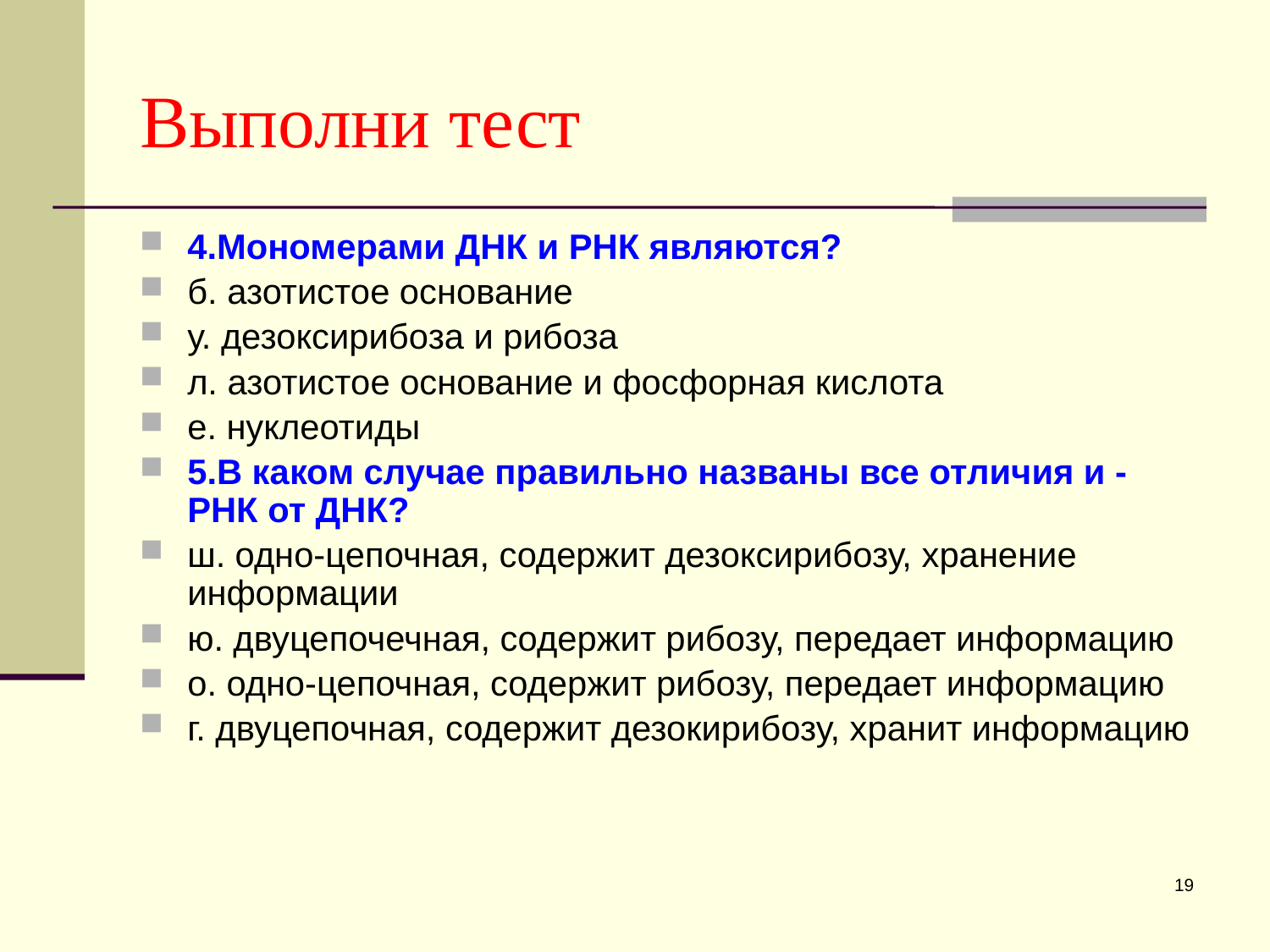

# Выполни тест
4.Мономерами ДНК и РНК являются?
б. азотистое основание
у. дезоксирибоза и рибоза
л. азотистое основание и фосфорная кислота
е. нуклеотиды
5.В каком случае правильно названы все отличия и -РНК от ДНК?
ш. одно-цепочная, содержит дезоксирибозу, хранение информации
ю. двуцепочечная, содержит рибозу, передает информацию
о. одно-цепочная, содержит рибозу, передает информацию
г. двуцепочная, содержит дезокирибозу, хранит информацию
19